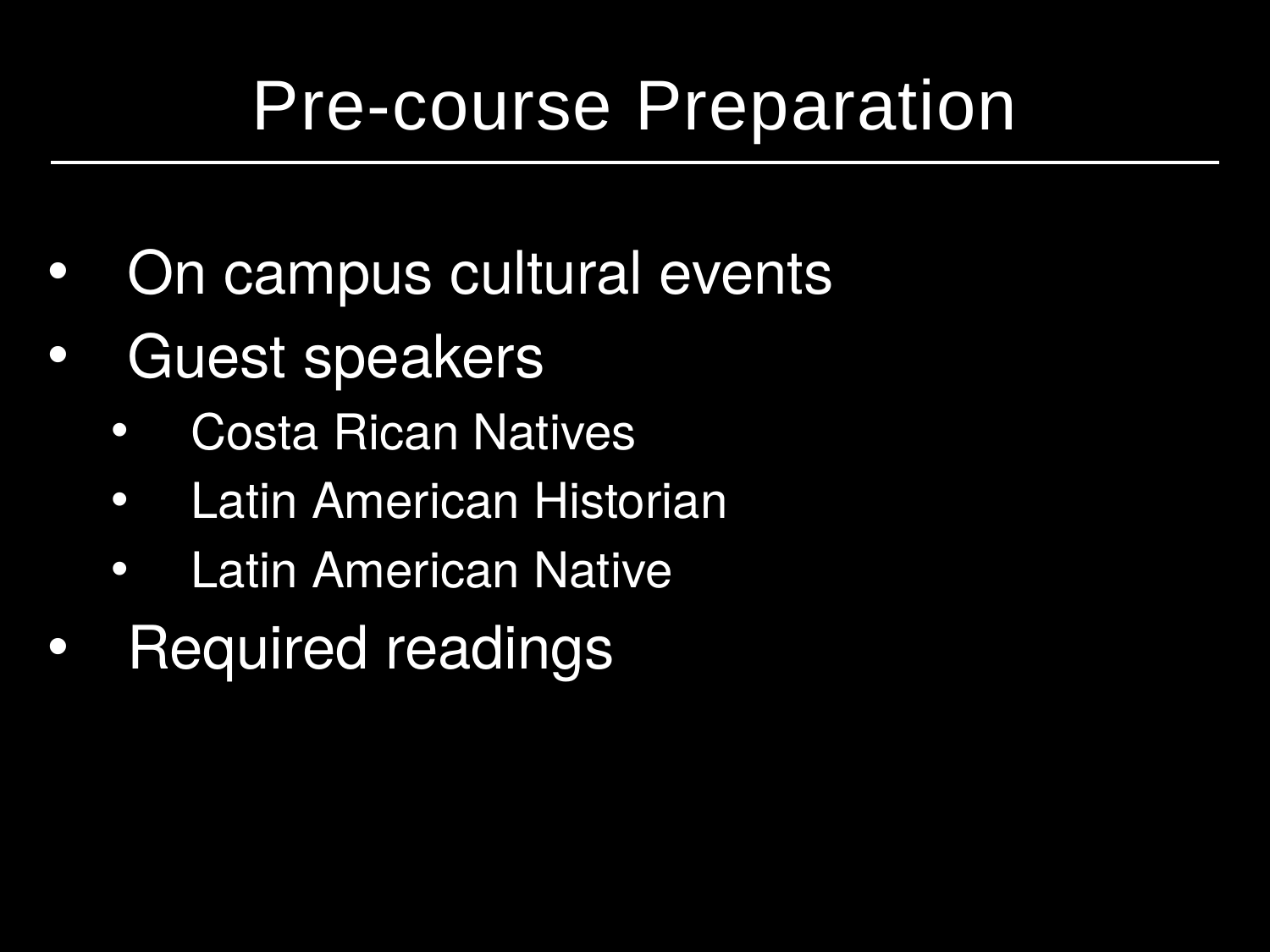

# Pre-course Preparation
On campus cultural events
Guest speakers
Costa Rican Natives
Latin American Historian
Latin American Native
Required readings